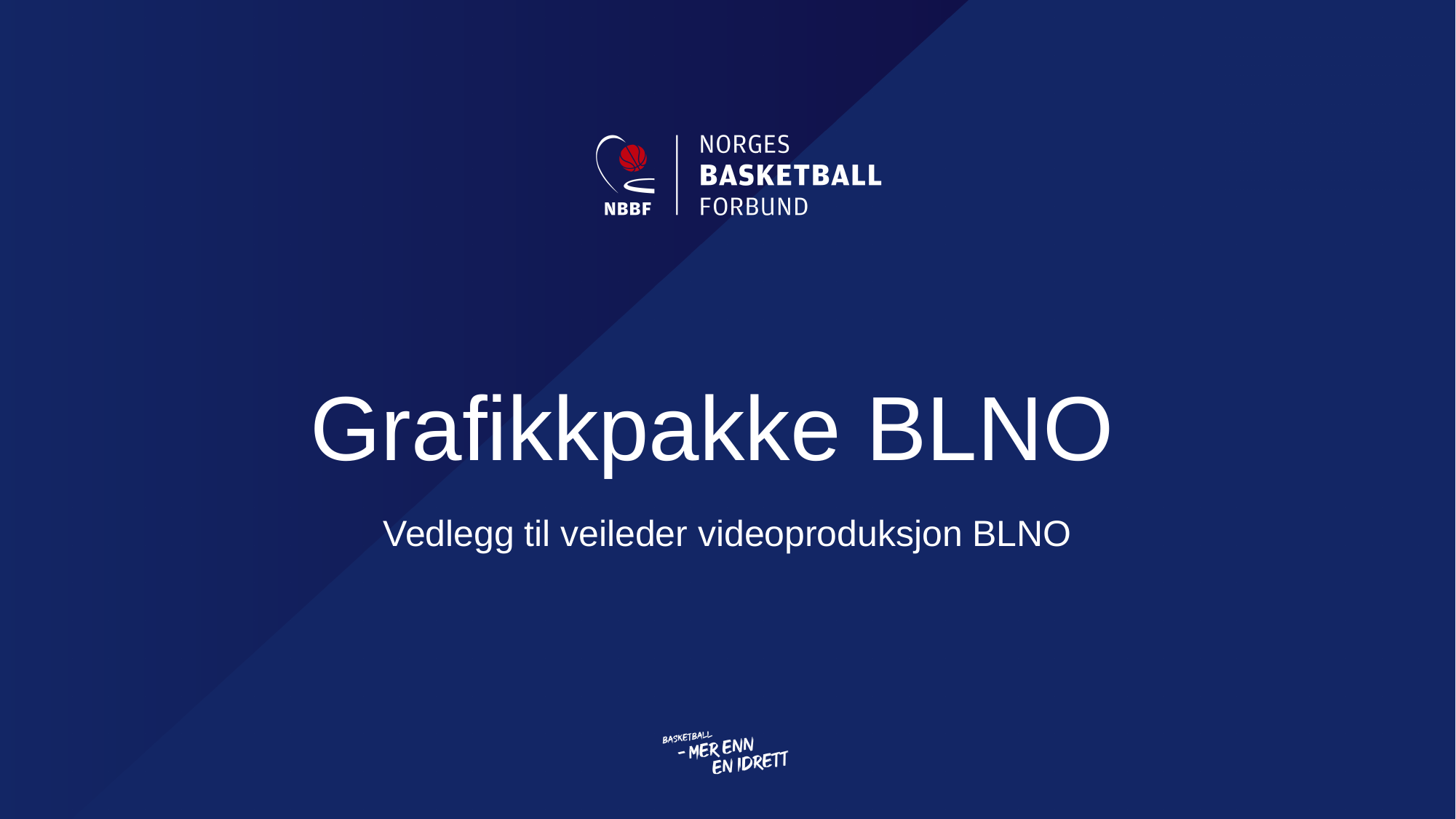

# Grafikkpakke BLNO
Vedlegg til veileder videoproduksjon BLNO